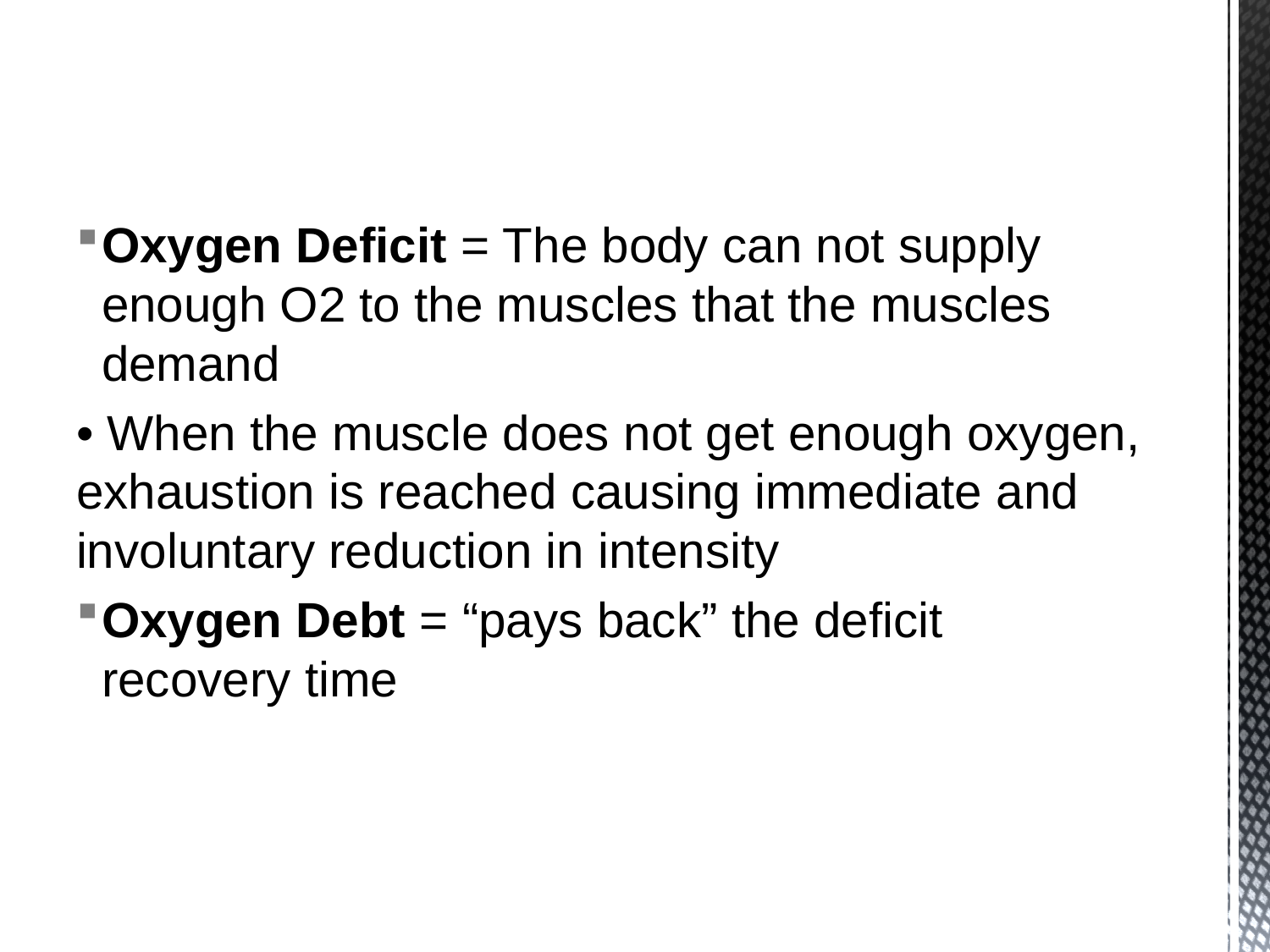

Oxygen Deficit = The body can not supply enough O2 to the muscles that the muscles demand
• When the muscle does not get enough oxygen, exhaustion is reached causing immediate and involuntary reduction in intensity
Oxygen Debt = “pays back” the deficit recovery time